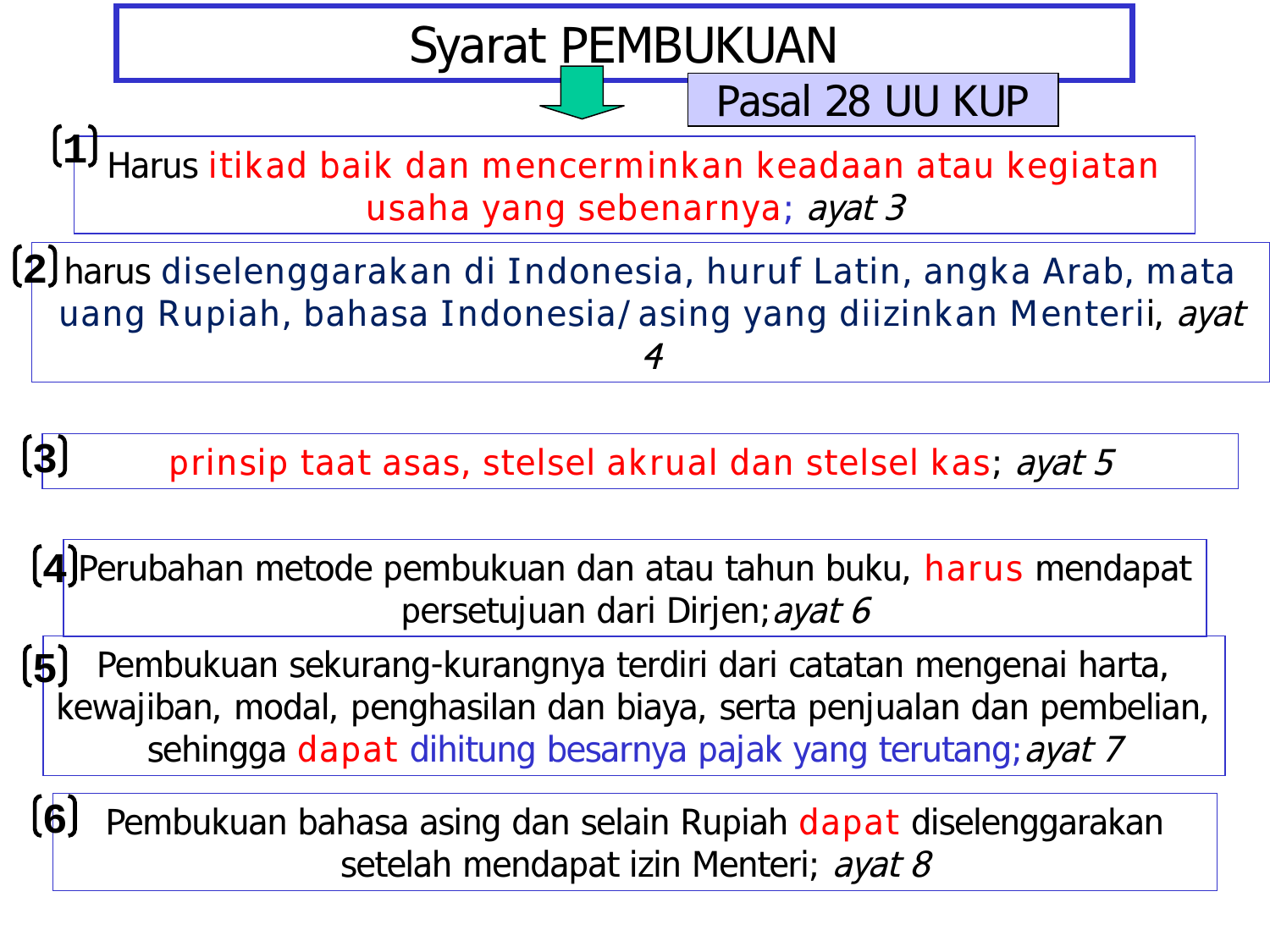

# Syarat PEMBUKUAN

Pasal 28 UU KUP
1
Harus itikad baik dan mencerminkan keadaan atau kegiatan usaha yang sebenarnya; ayat 3
harus diselenggarakan di Indonesia, huruf Latin, angka Arab, mata uang Rupiah, bahasa Indonesia/asing yang diizinkan Menterii, ayat 4
2
prinsip taat asas, stelsel akrual dan stelsel kas; ayat 5
3
Perubahan metode pembukuan dan atau tahun buku, harus mendapat persetujuan dari Dirjen;ayat 6
4
Pembukuan sekurang-kurangnya terdiri dari catatan mengenai harta, kewajiban, modal, penghasilan dan biaya, serta penjualan dan pembelian, sehingga dapat dihitung besarnya pajak yang terutang;ayat 7
5
Pembukuan bahasa asing dan selain Rupiah dapat diselenggarakan setelah mendapat izin Menteri; ayat 8
6